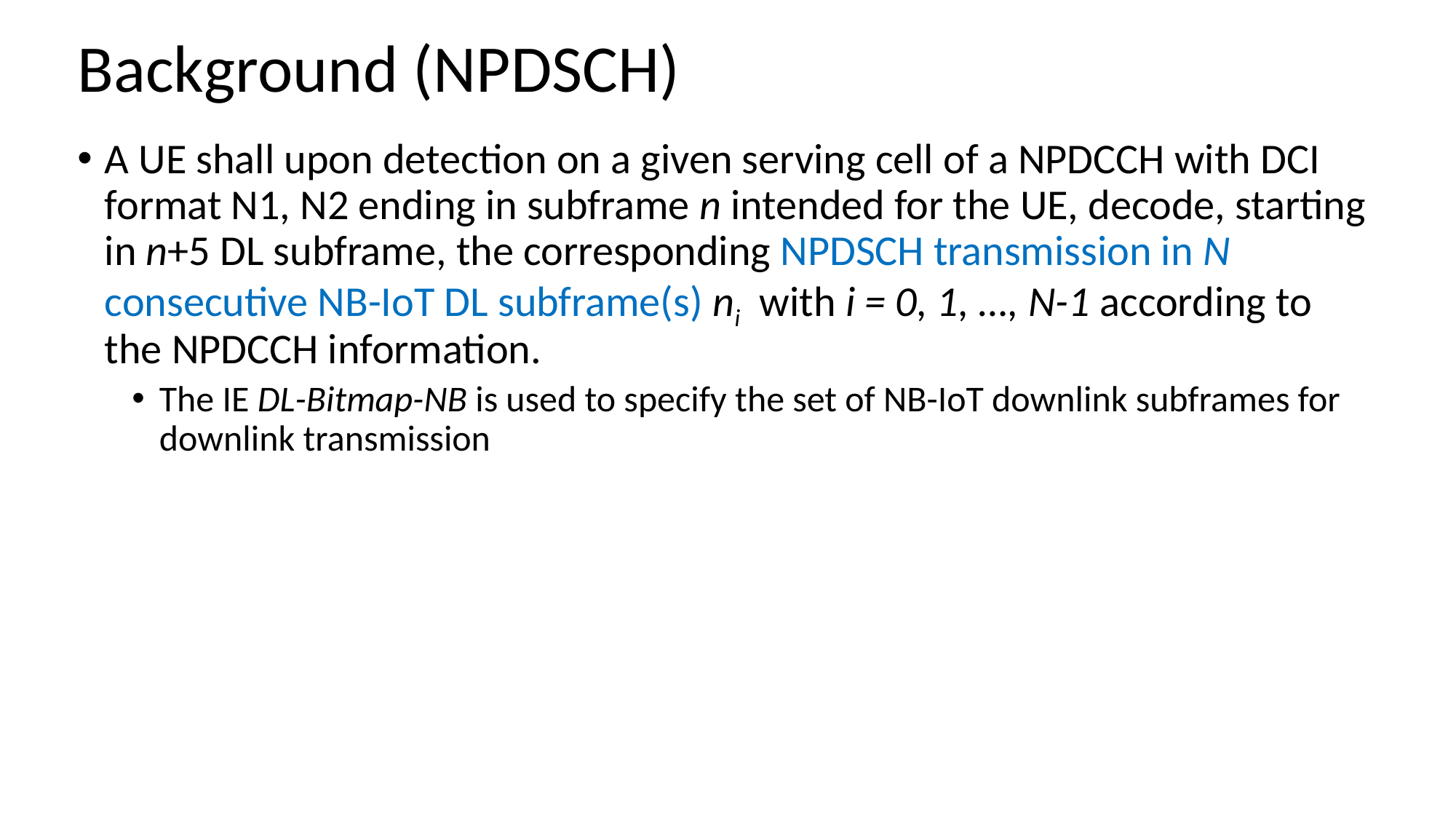

# Background (NPDSCH)
A UE shall upon detection on a given serving cell of a NPDCCH with DCI format N1, N2 ending in subframe n intended for the UE, decode, starting in n+5 DL subframe, the corresponding NPDSCH transmission in N consecutive NB-IoT DL subframe(s) ni  with i = 0, 1, …, N-1 according to the NPDCCH information.
The IE DL-Bitmap-NB is used to specify the set of NB-IoT downlink subframes for downlink transmission